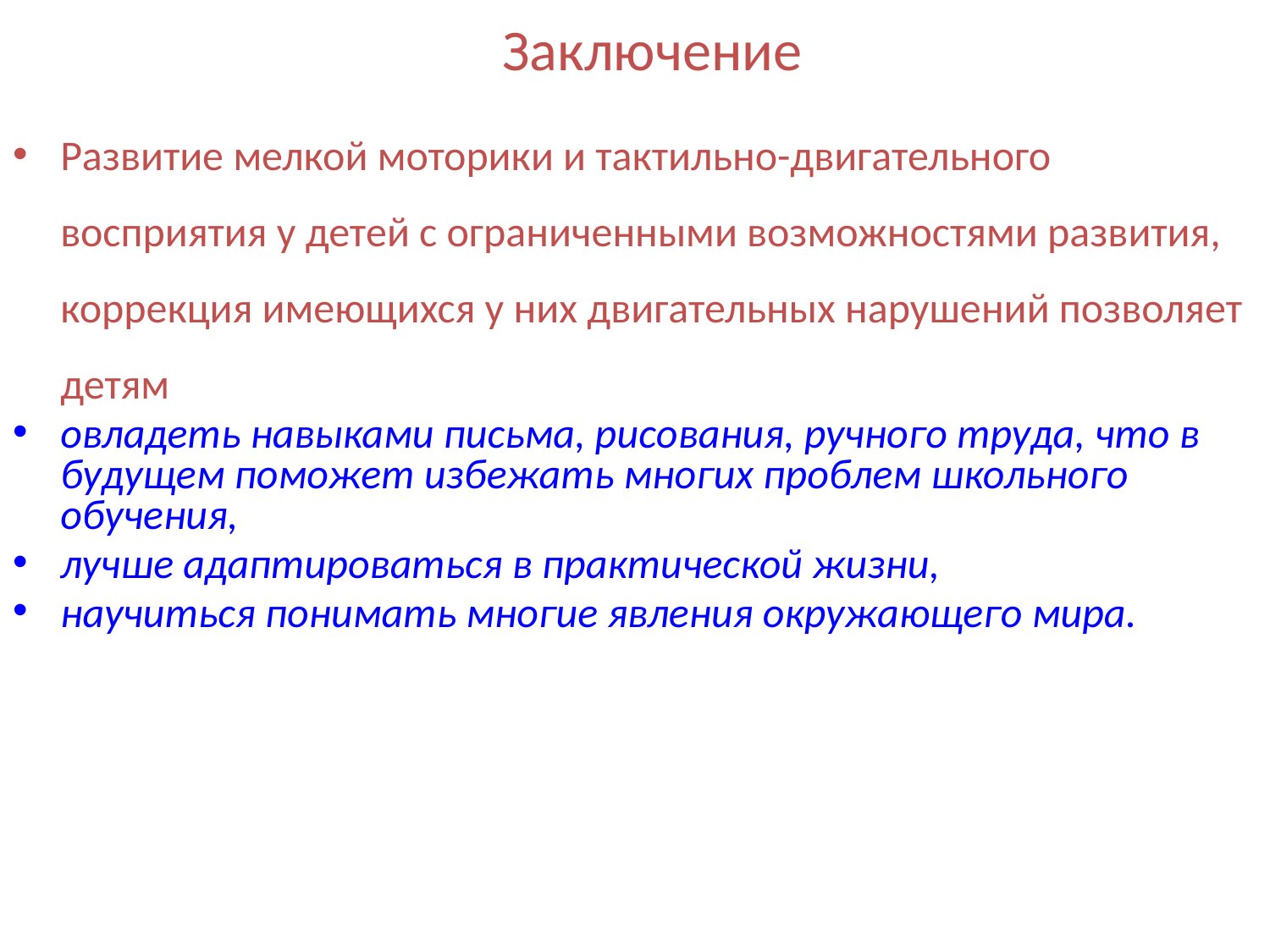

# Заключение
Развитие мелкой моторики и тактильно-двигательного восприятия у детей с ограниченными возможностями развития, коррекция имеющихся у них двигательных нарушений позволяет детям
овладеть навыками письма, рисования, ручного труда, что в будущем поможет избежать многих проблем школьного обучения,
лучше адаптироваться в практической жизни,
научиться понимать многие явления окружающего мира.